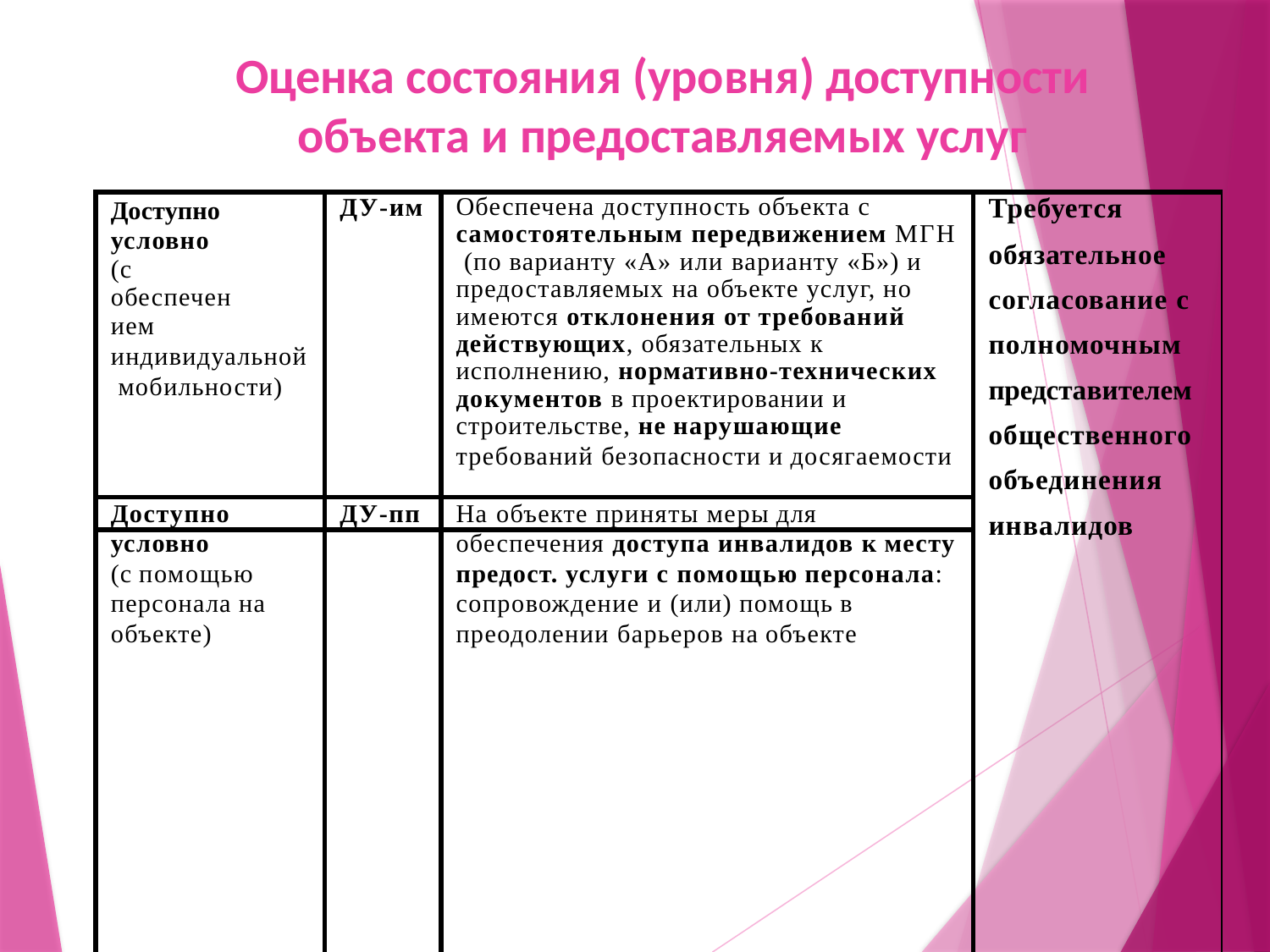

# Оценка состояния (уровня) доступности
объекта и предоставляемых услуг
| Доступно условно (с обеспечением индивидуальной мобильности) | ДУ-им | Обеспечена доступность объекта с самостоятельным передвижением МГН (по варианту «А» или варианту «Б») и предоставляемых на объекте услуг, но имеются отклонения от требований действующих, обязательных к исполнению, нормативно-технических документов в проектировании и строительстве, не нарушающие требований безопасности и досягаемости | Требуется обязательное согласование с полномочным представителем общественного объединения инвалидов |
| --- | --- | --- | --- |
| Доступно | ДУ-пп | На объекте приняты меры для |  |
| условно |  | обеспечения доступа инвалидов к месту |  |
| (с помощью |  | предост. услуги с помощью персонала: |  |
| персонала на |  | сопровождение и (или) помощь в |  |
| объекте) |  | преодолении барьеров на объекте |  |
| Доступно | ДУ-дом | Объект для инвалидов и других МГН | Решение об этом формате предост. услуг руководит. организации, расположенной на объекте, принимает самостоятельно |
| условно |  | конкретной категории недоступен; |  |
| (с оказанием |  | организовано предоставлением услуг на |  |
| услуг на дому) |  | дому |  |
| Доступно | ДУ- | Объект для инвалидов и других МГН |  |
| условно | дистант | конкретной категории недоступен; |  |
| (с оказ. услуг |  | организовано предоставление услуг в |  |
| дистанционно) |  | дистанционном формате |  |